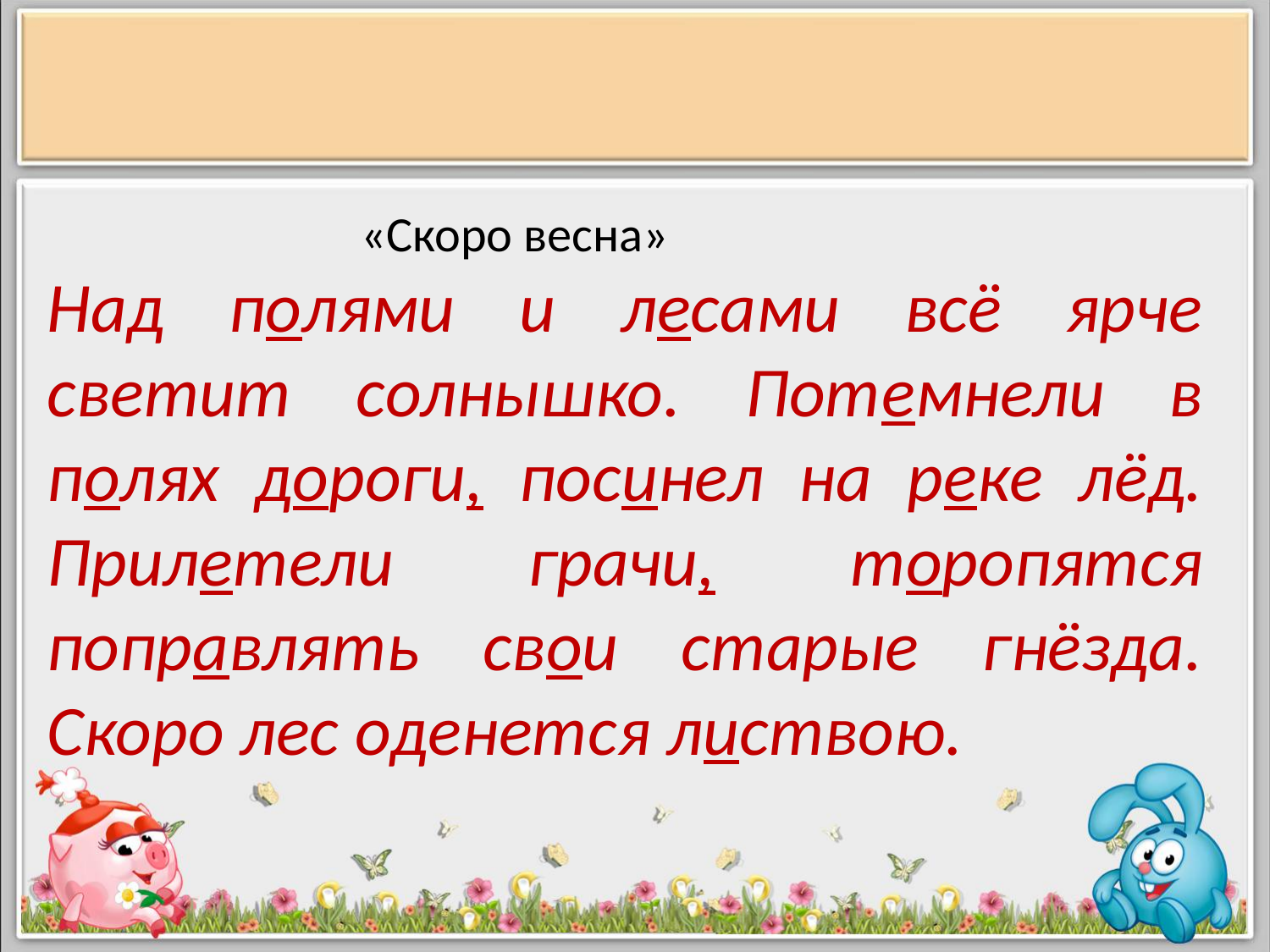

«Скоро весна»
Над полями и лесами всё ярче светит солнышко. Потемнели в полях дороги, посинел на реке лёд. Прилетели грачи, торопятся поправлять свои старые гнёзда. Скоро лес оденется листвою.